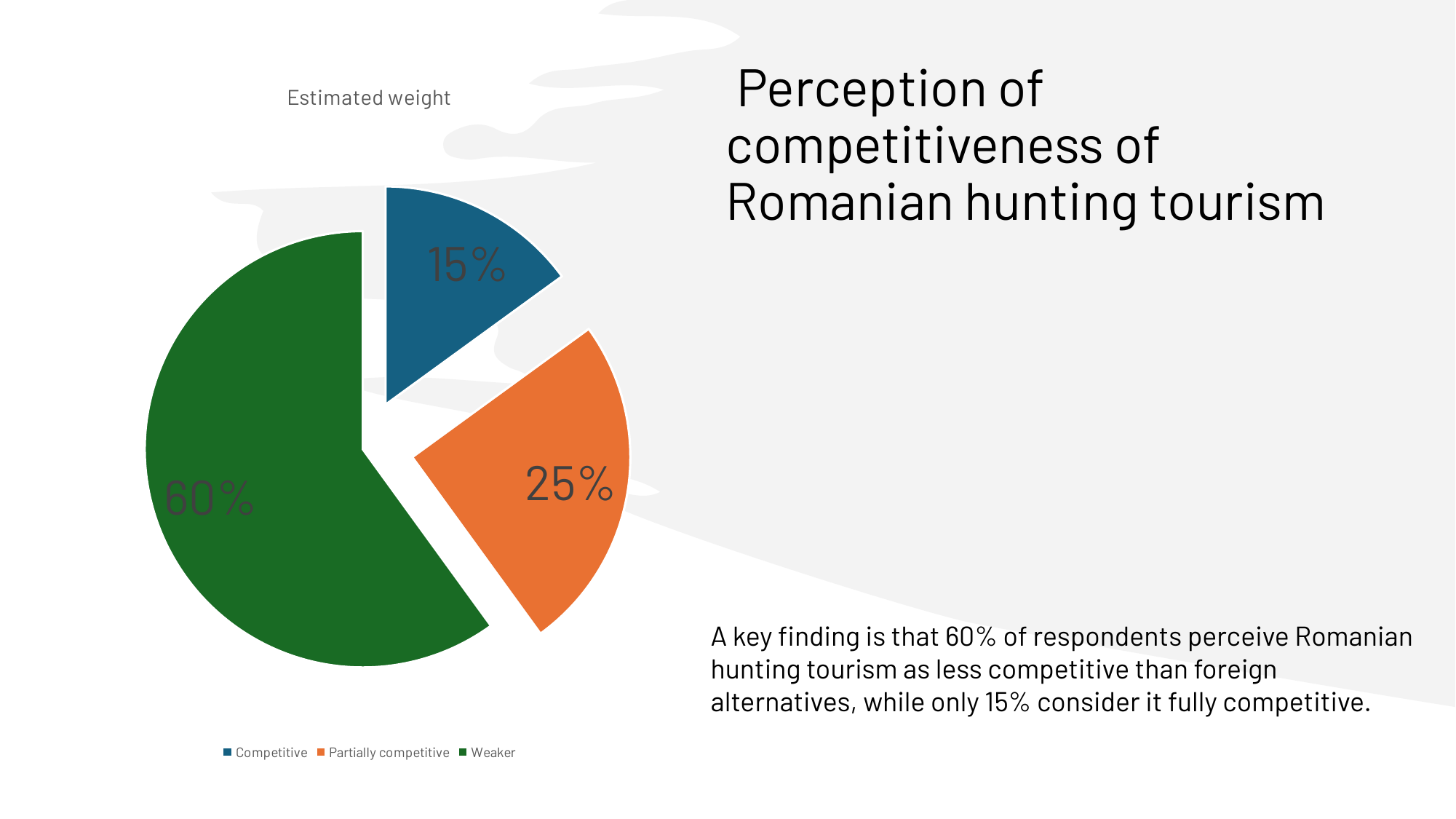

# Perception of competitiveness of Romanian hunting tourism

### Chart:

| Category | Estimated weight |
|---|---|
| Competitive | 0.15 |
| Partially competitive | 0.25 |
| Weaker | 0.6 |
A key finding is that 60% of respondents perceive Romanian hunting tourism as less competitive than foreign alternatives, while only 15% consider it fully competitive.